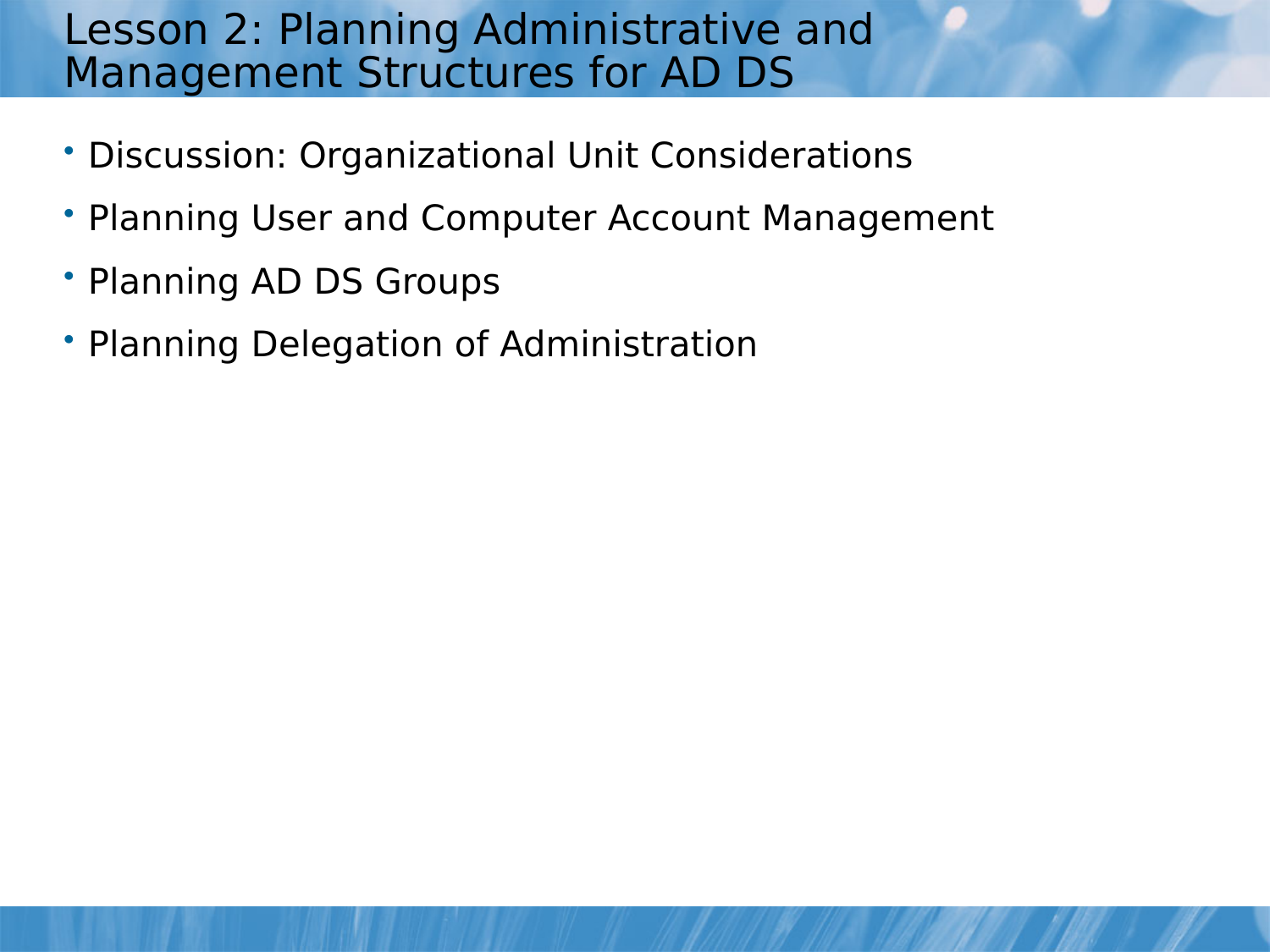

# Lesson 2: Planning Administrative and Management Structures for AD DS
Discussion: Organizational Unit Considerations
Planning User and Computer Account Management
Planning AD DS Groups
Planning Delegation of Administration